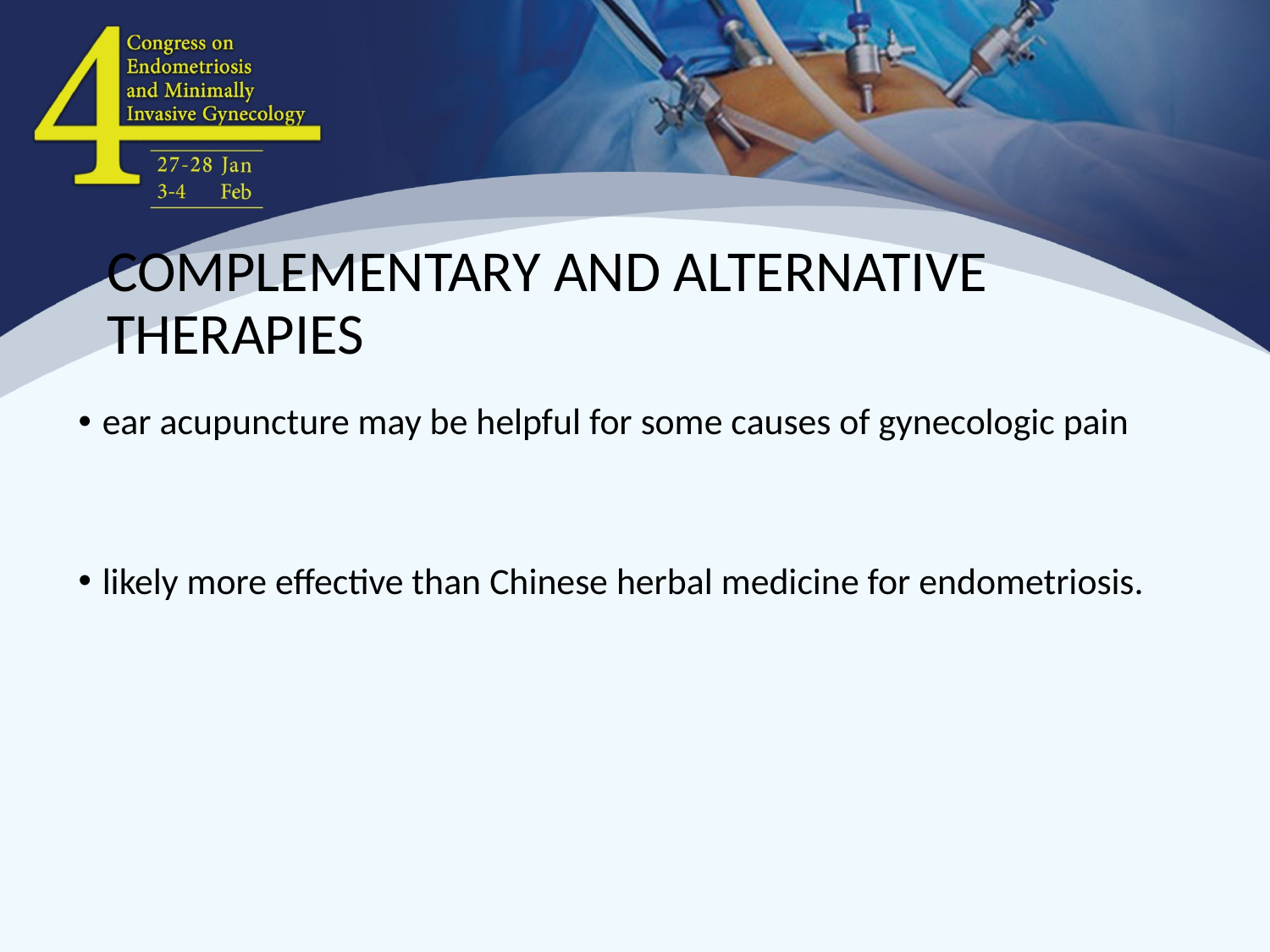

# COMPLEMENTARY AND ALTERNATIVE THERAPIES
ear acupuncture may be helpful for some causes of gynecologic pain

likely more effective than Chinese herbal medicine for endometriosis.